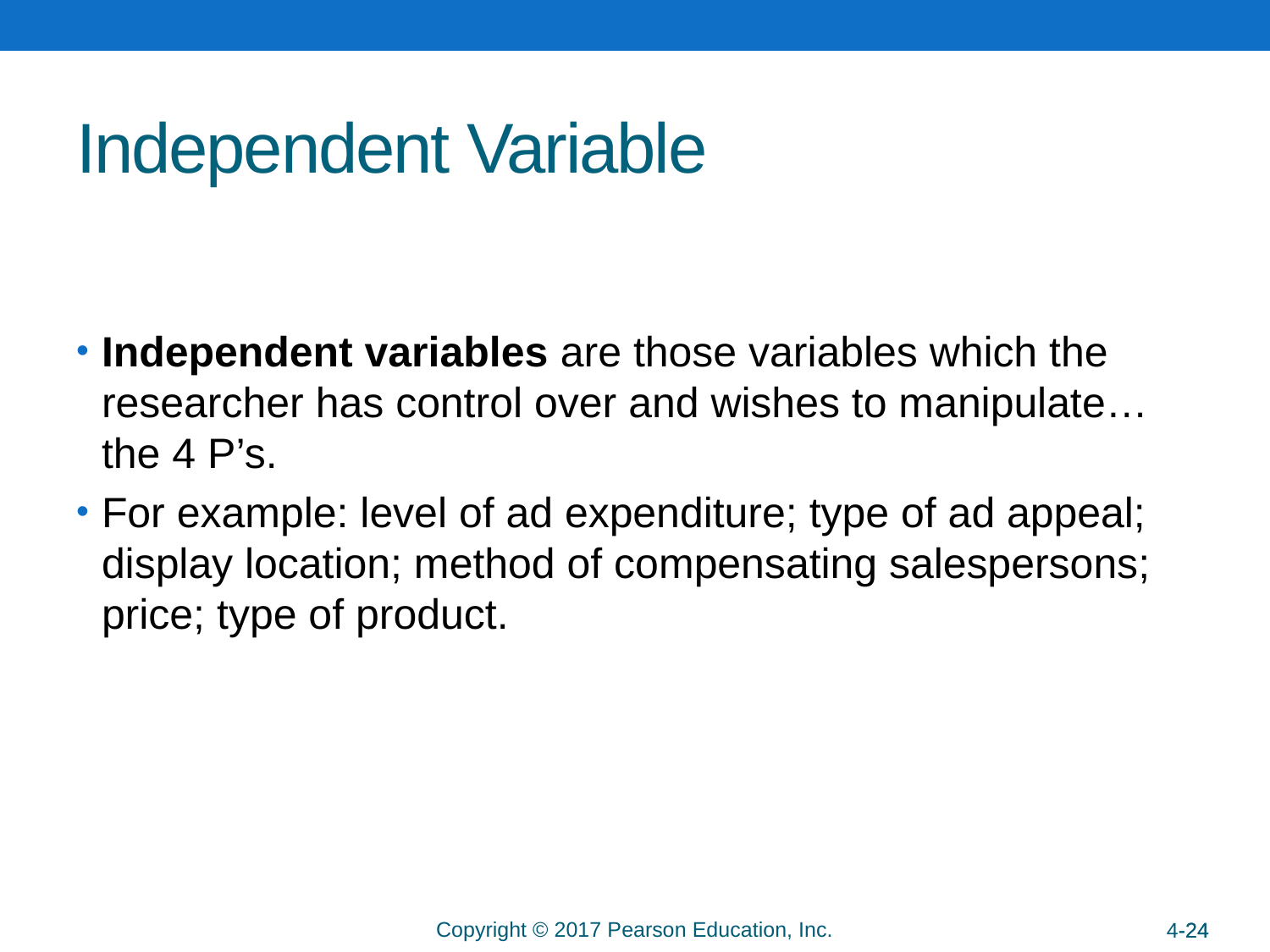

# Independent Variable
Independent variables are those variables which the researcher has control over and wishes to manipulate… the 4 P’s.
For example: level of ad expenditure; type of ad appeal; display location; method of compensating salespersons; price; type of product.
4-24